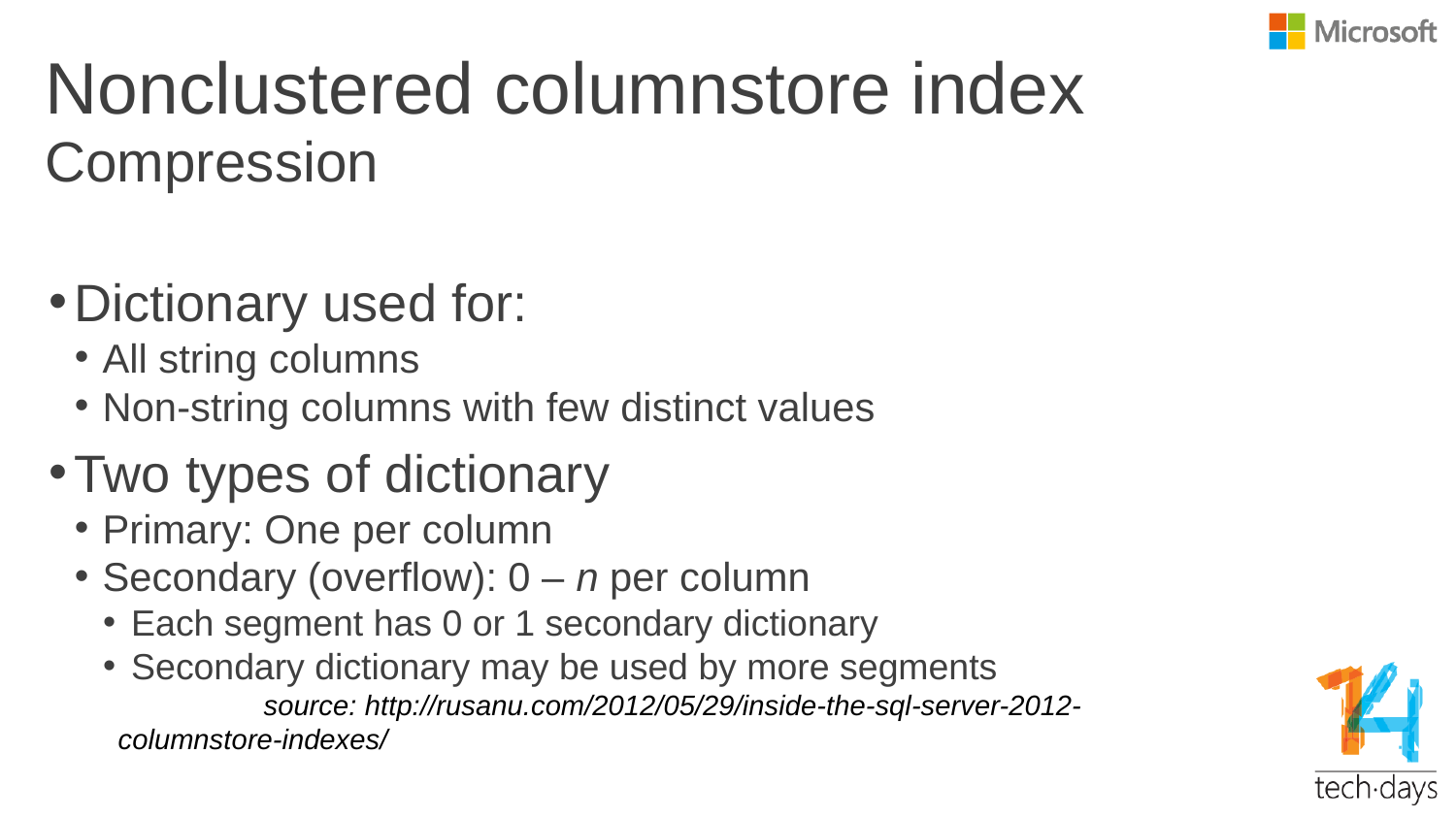

# Nonclustered columnstore index
Compression
Dictionary used for:
All string columns
Non-string columns with few distinct values
Two types of dictionary
Primary: One per column
Secondary (overflow): 0 – n per column
Each segment has 0 or 1 secondary dictionary
Secondary dictionary may be used by more segments
	source: http://rusanu.com/2012/05/29/inside-the-sql-server-2012-columnstore-indexes/